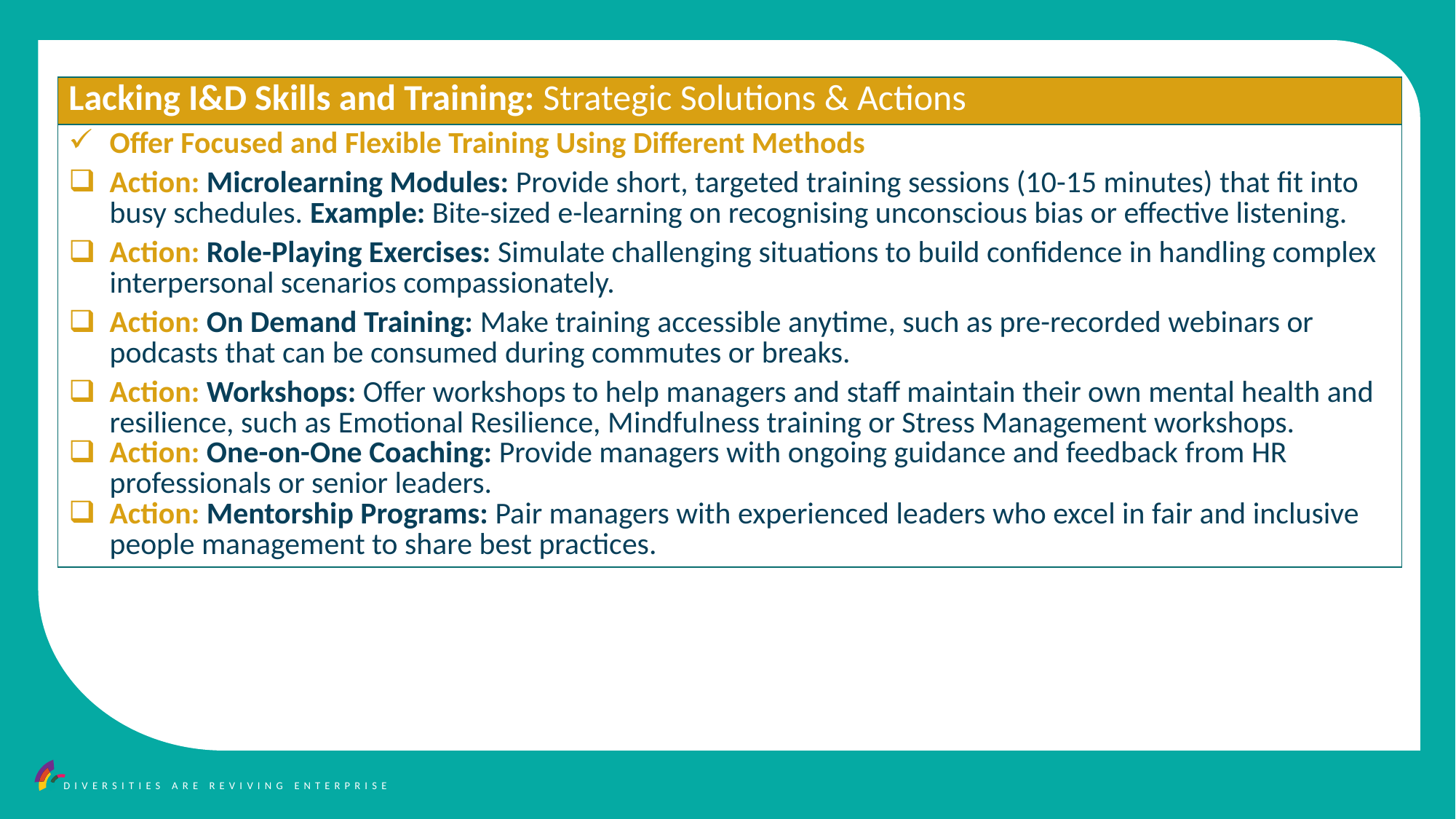

| Lacking I&D Skills and Training: Strategic Solutions & Actions |
| --- |
| Offer Focused and Flexible Training Using Different Methods Action: Microlearning Modules: Provide short, targeted training sessions (10-15 minutes) that fit into busy schedules. Example: Bite-sized e-learning on recognising unconscious bias or effective listening. Action: Role-Playing Exercises: Simulate challenging situations to build confidence in handling complex interpersonal scenarios compassionately. Action: On Demand Training: Make training accessible anytime, such as pre-recorded webinars or podcasts that can be consumed during commutes or breaks. Action: Workshops: Offer workshops to help managers and staff maintain their own mental health and resilience, such as Emotional Resilience, Mindfulness training or Stress Management workshops. Action: One-on-One Coaching: Provide managers with ongoing guidance and feedback from HR professionals or senior leaders. Action: Mentorship Programs: Pair managers with experienced leaders who excel in fair and inclusive people management to share best practices. |